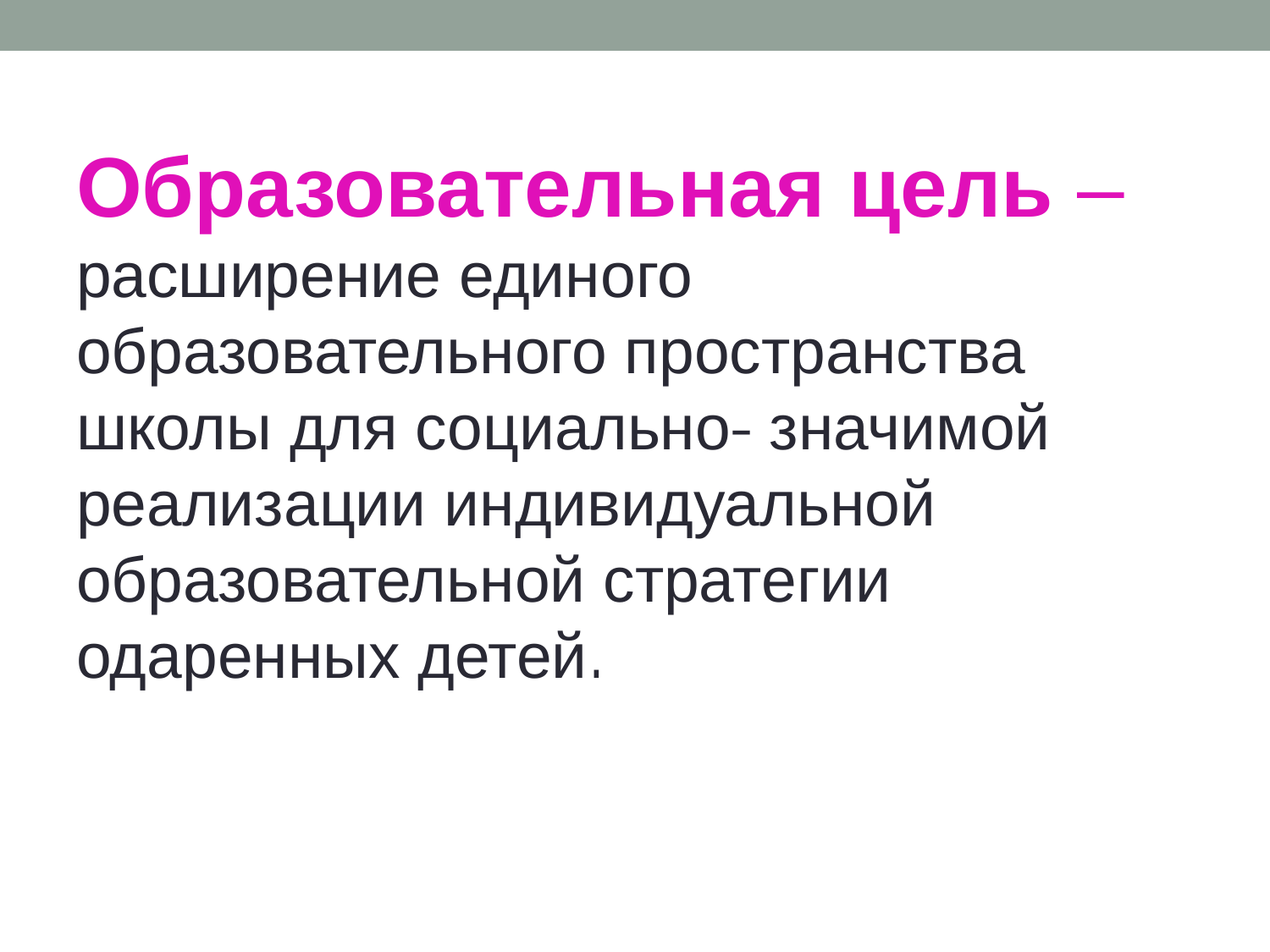

Образовательная цель – расширение единого образовательного пространства школы для социально- значимой реализации индивидуальной образовательной стратегии одаренных детей.